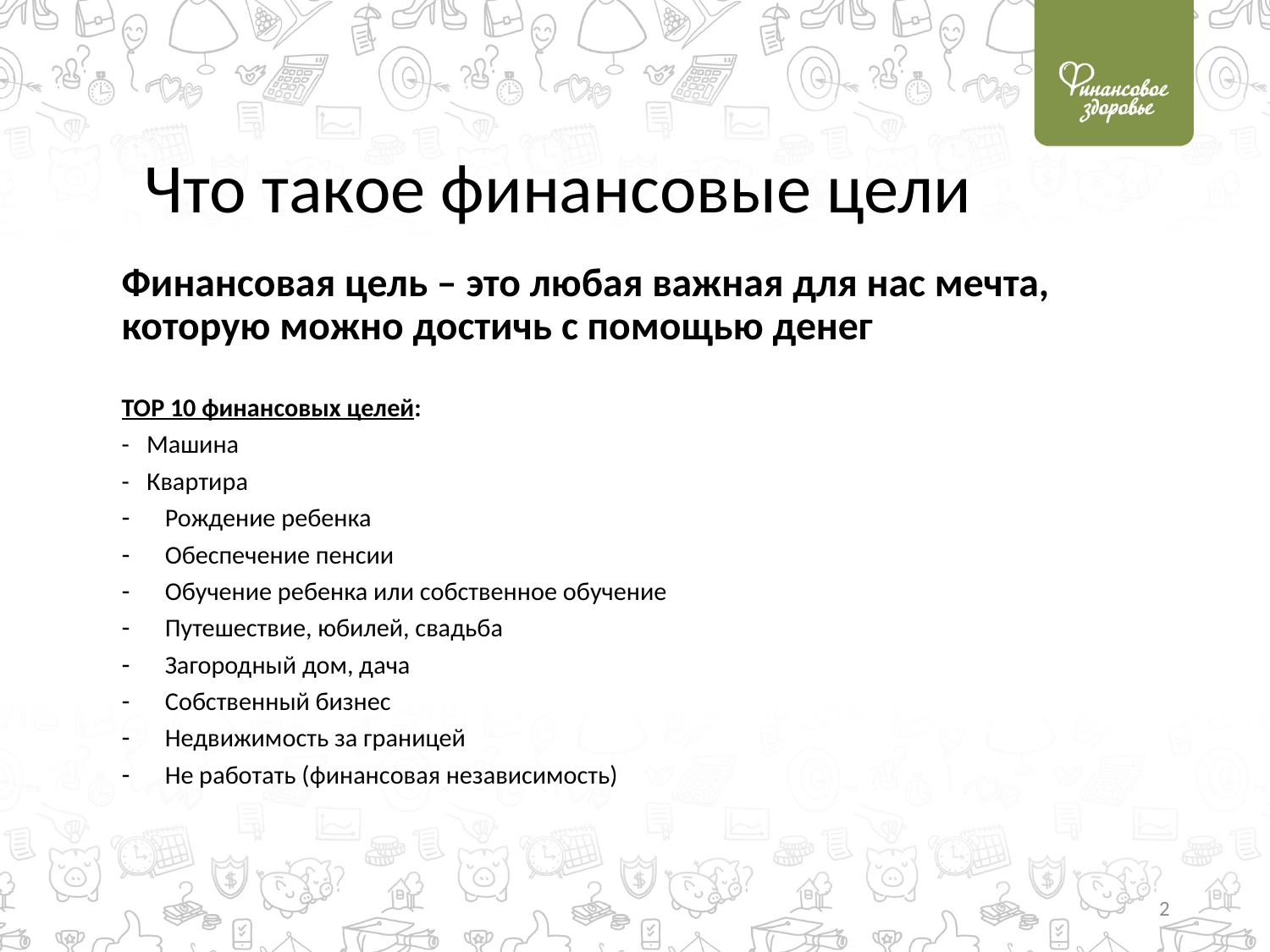

# Что такое финансовые цели
Финансовая цель – это любая важная для нас мечта, которую можно достичь с помощью денег

ТОP 10 финансовых целей:
-   Машина
-   Квартира
Рождение ребенка
Обеспечение пенсии
Обучение ребенка или собственное обучение
Путешествие, юбилей, свадьба
Загородный дом, дача
Собственный бизнес
Недвижимость за границей
Не работать (финансовая независимость)
2